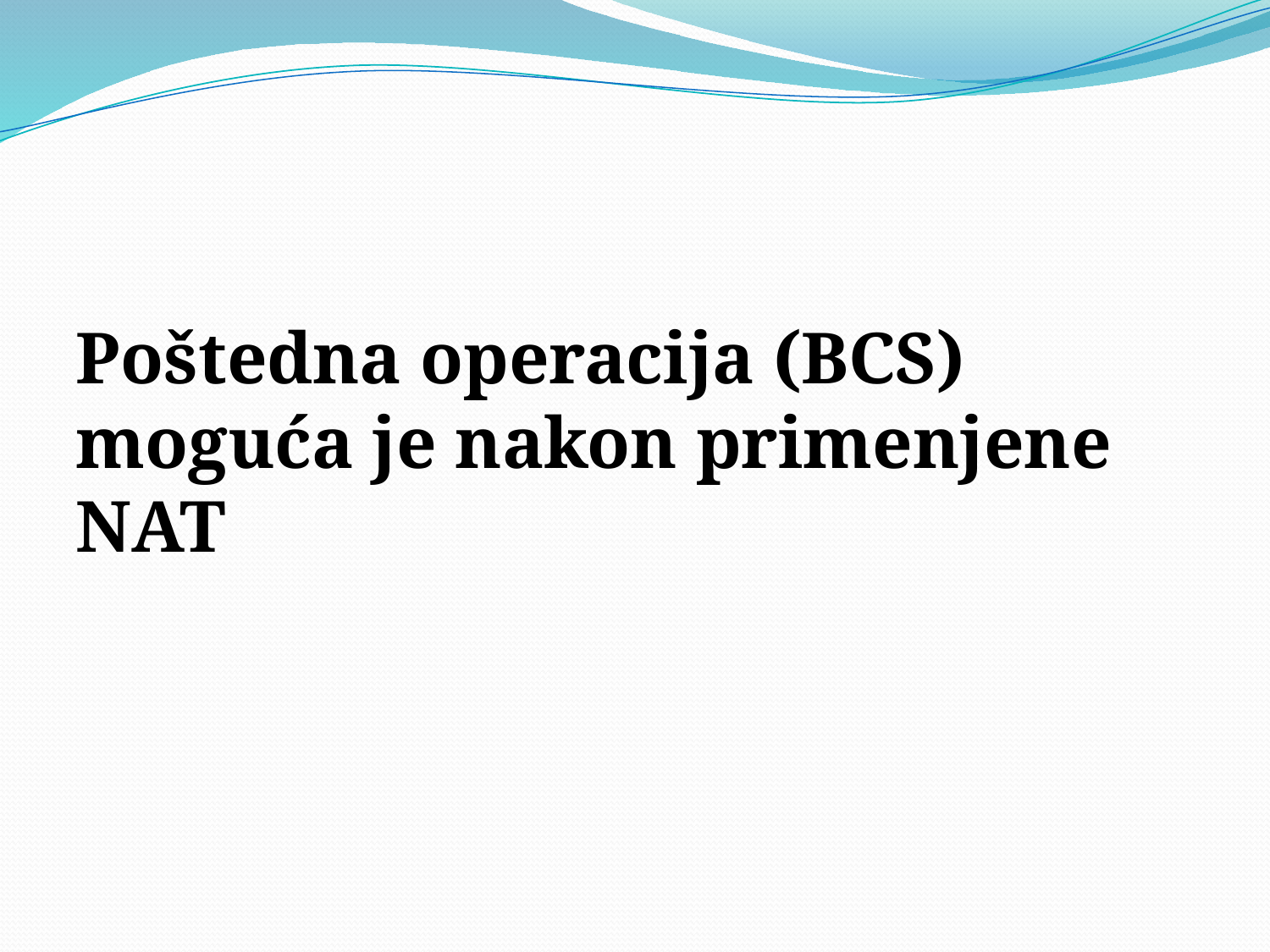

Poštedna operacija (BCS) moguća je nakon primenjene NAT